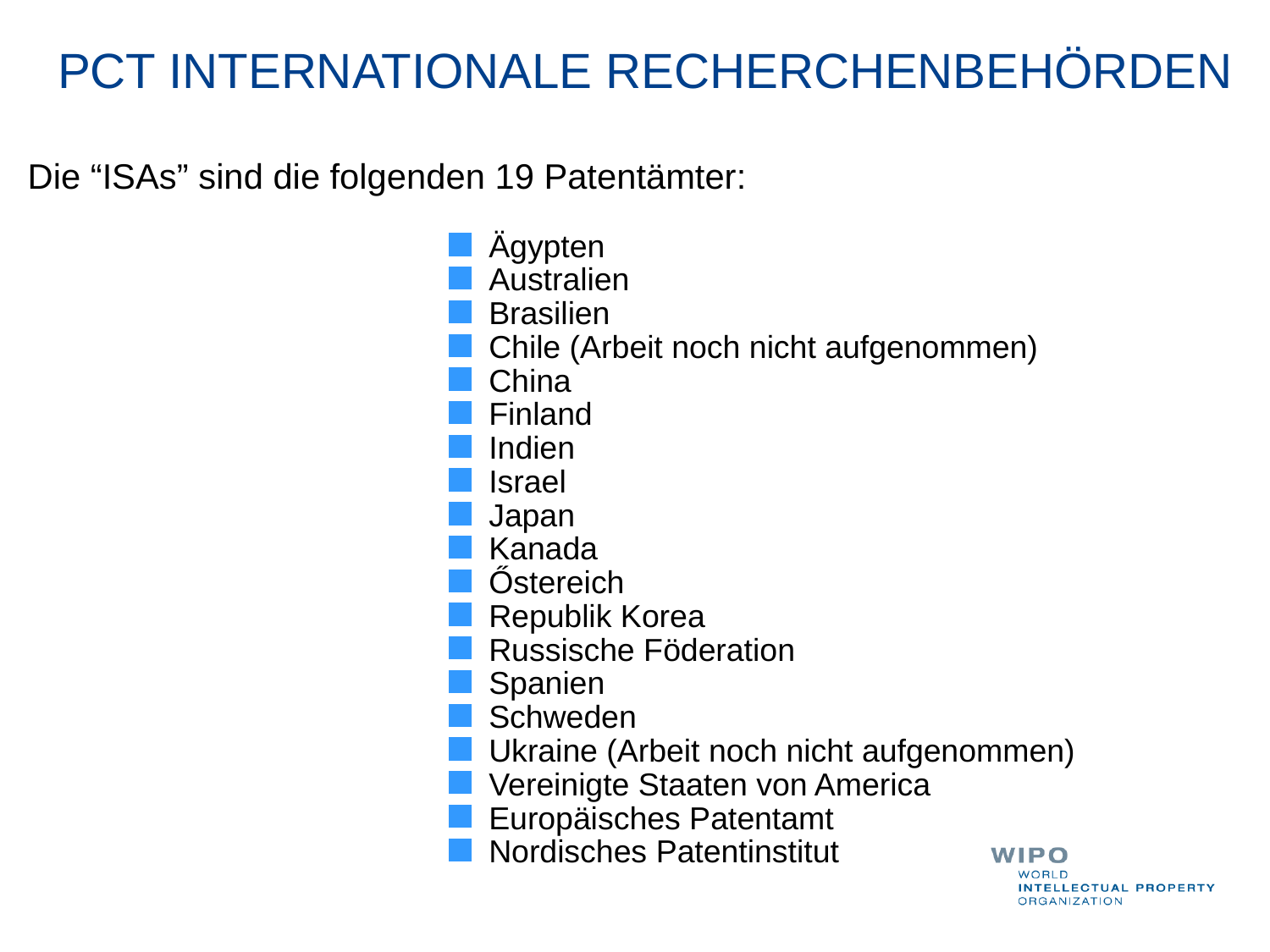

# PCT INTERNATIONALE RECHERCHENBEHÖRDEN
Die “ISAs” sind die folgenden 19 Patentämter:

Ägypten
Australien
Brasilien
Chile (Arbeit noch nicht aufgenommen)
China
Finland
Indien
Israel
Japan
Kanada
Őstereich
Republik Korea
Russische Föderation
Spanien
Schweden
Ukraine (Arbeit noch nicht aufgenommen)
Vereinigte Staaten von America
Europäisches Patentamt
Nordisches Patentinstitut